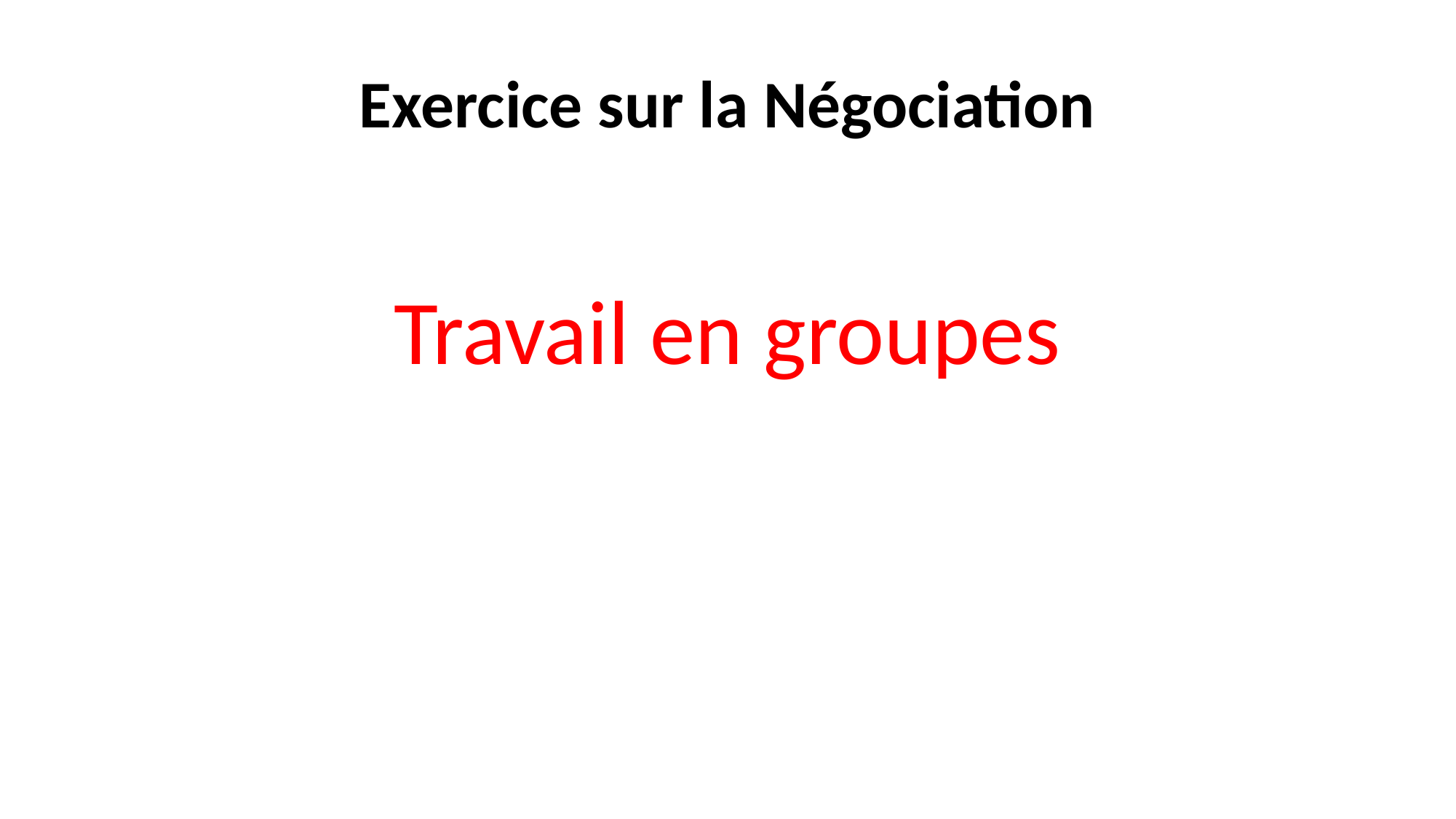

# Exercice sur la Négociation

Travail en groupes